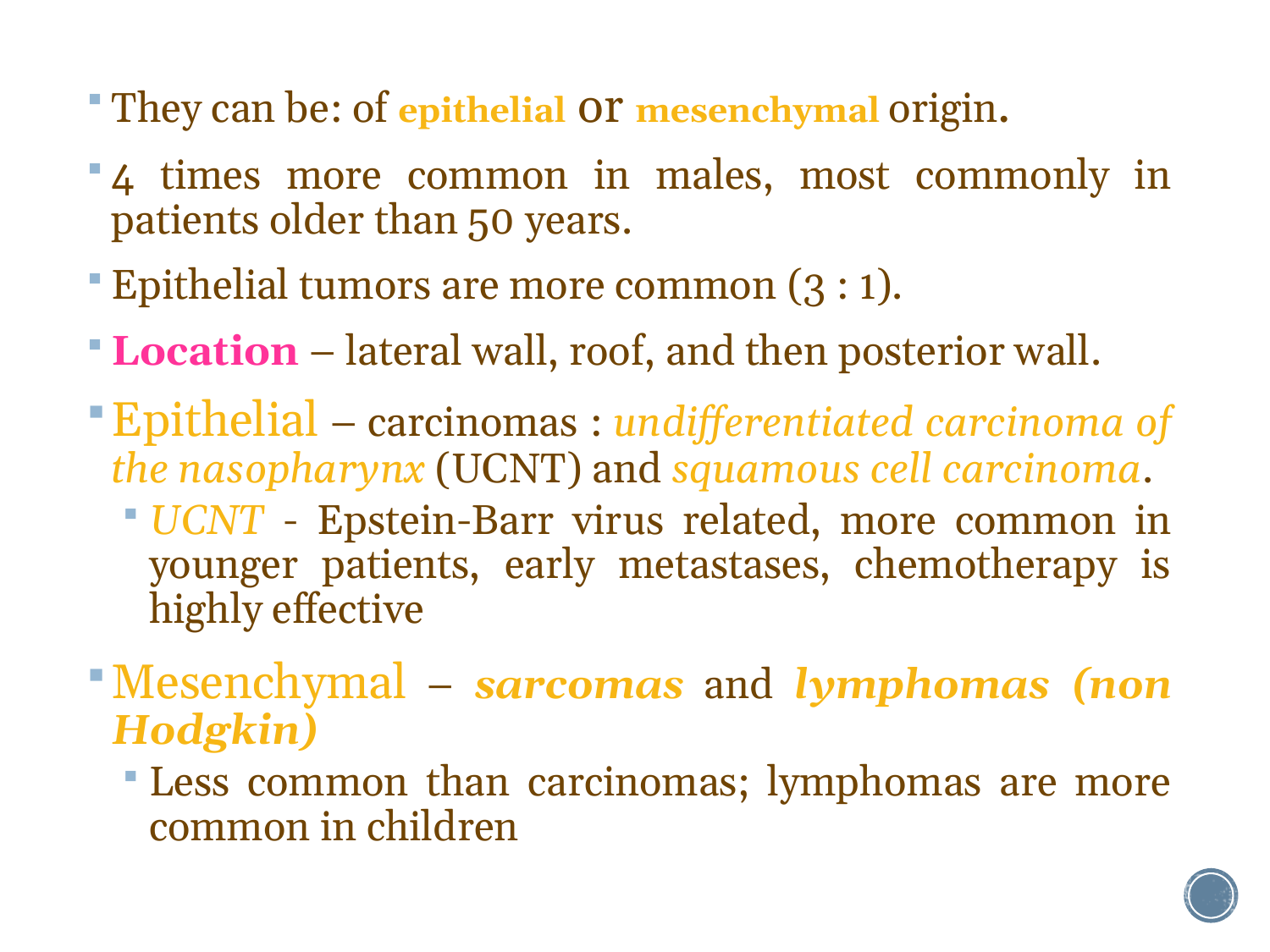

They can be: of epithelial or mesenchymal origin.
4 times more common in males, most commonly in patients older than 50 years.
Epithelial tumors are more common (3 : 1).
Location – lateral wall, roof, and then posterior wall.
Epithelial – carcinomas : undifferentiated carcinoma of the nasopharynx (UCNT) and squamous cell carcinoma.
UCNT - Epstein-Barr virus related, more common in younger patients, early metastases, chemotherapy is highly effective
Mesenchymal – sarcomas and lymphomas (non Hodgkin)
Less common than carcinomas; lymphomas are more common in children